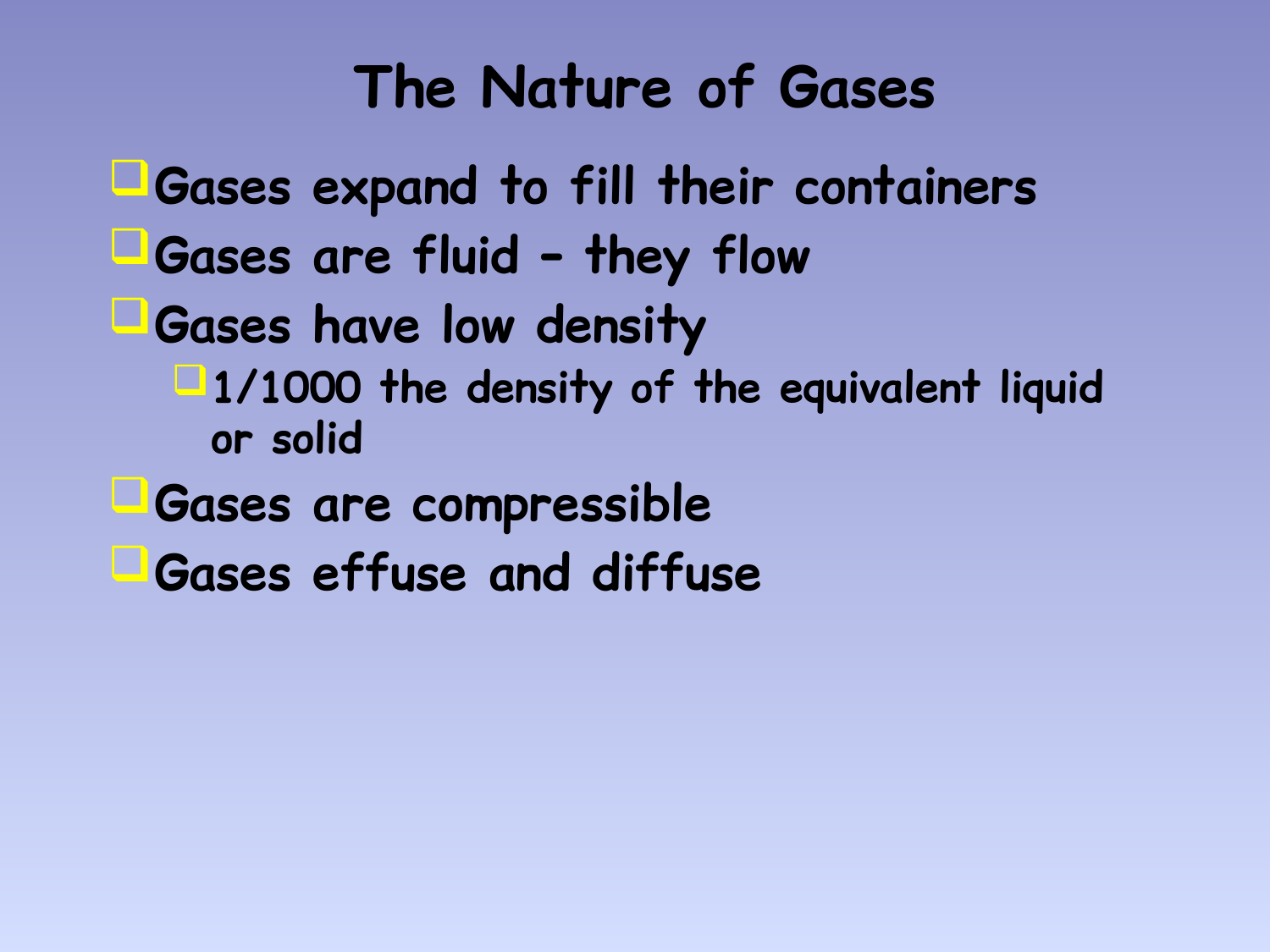

# The Nature of Gases
Gases expand to fill their containers
Gases are fluid – they flow
Gases have low density
1/1000 the density of the equivalent liquid or solid
Gases are compressible
Gases effuse and diffuse